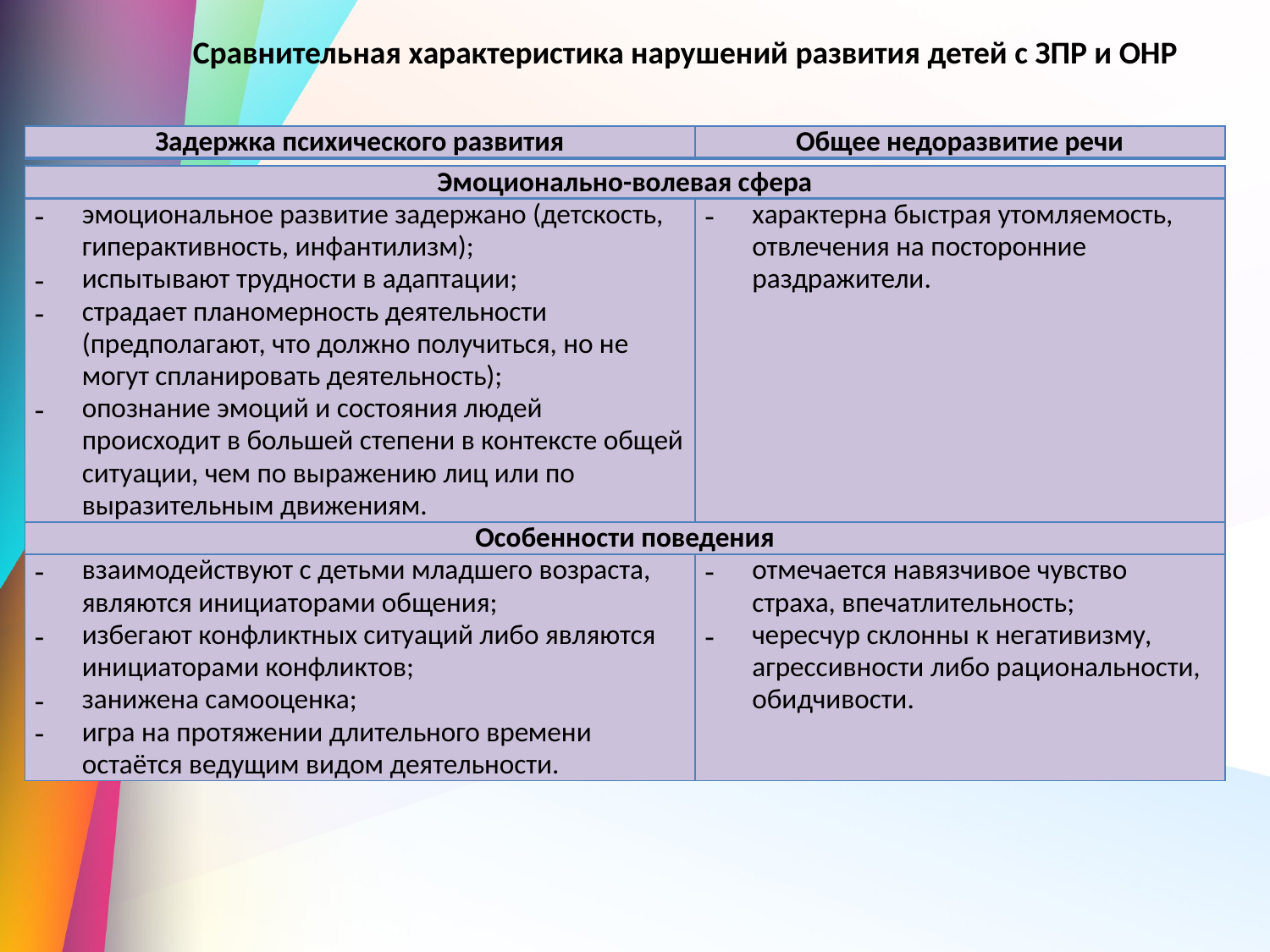

Сравнительная характеристика нарушений развития детей с ЗПР и ОНР
| Задержка психического развития | Общее недоразвитие речи |
| --- | --- |
| Эмоционально-волевая сфера |  |
| --- | --- |
| эмоциональное развитие задержано (детскость, гиперактивность, инфантилизм); испытывают трудности в адаптации; страдает планомерность деятельности (предполагают, что должно получиться, но не могут спланировать деятельность); опознание эмоций и состояния людей происходит в большей степени в контексте общей ситуации, чем по выражению лиц или по выразительным движениям. | характерна быстрая утомляемость, отвлечения на посторонние раздражители. |
| Особенности поведения |  |
| взаимодействуют с детьми младшего возраста, являются инициаторами общения; избегают конфликтных ситуаций либо являются инициаторами конфликтов; занижена самооценка; игра на протяжении длительного времени остаётся ведущим видом деятельности. | отмечается навязчивое чувство страха, впечатлительность; чересчур склонны к негативизму, агрессивности либо рациональности, обидчивости. |